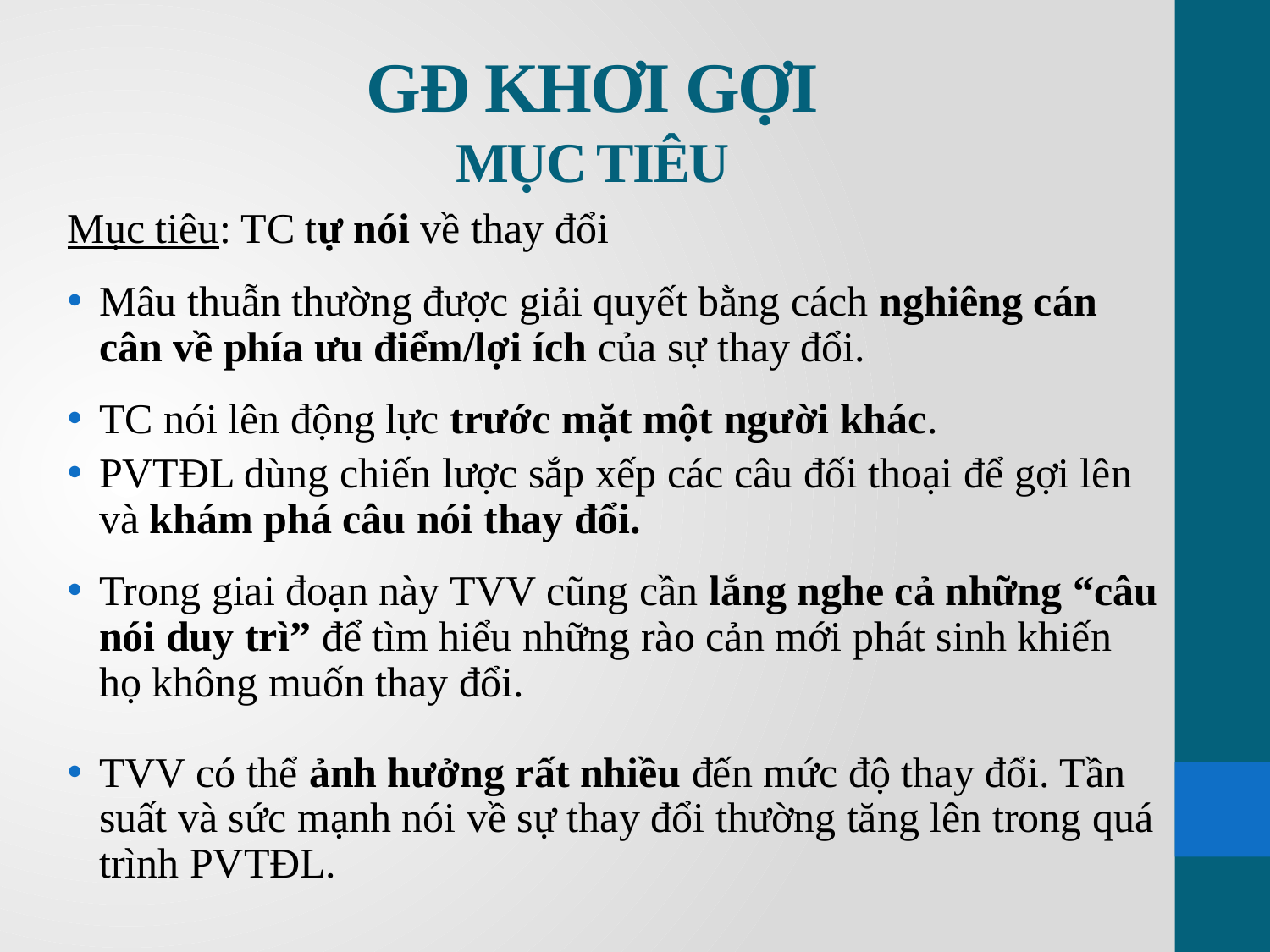

# GĐ KHƠI GỢI MỤC TIÊU
Mục tiêu: TC tự nói về thay đổi

Mâu thuẫn thường được giải quyết bằng cách nghiêng cán cân về phía ưu điểm/lợi ích của sự thay đổi.

TC nói lên động lực trước mặt một người khác.
PVTĐL dùng chiến lược sắp xếp các câu đối thoại để gợi lên và khám phá câu nói thay đổi.

Trong giai đoạn này TVV cũng cần lắng nghe cả những “câu nói duy trì” để tìm hiểu những rào cản mới phát sinh khiến họ không muốn thay đổi.

TVV có thể ảnh hưởng rất nhiều đến mức độ thay đổi. Tần suất và sức mạnh nói về sự thay đổi thường tăng lên trong quá trình PVTĐL.